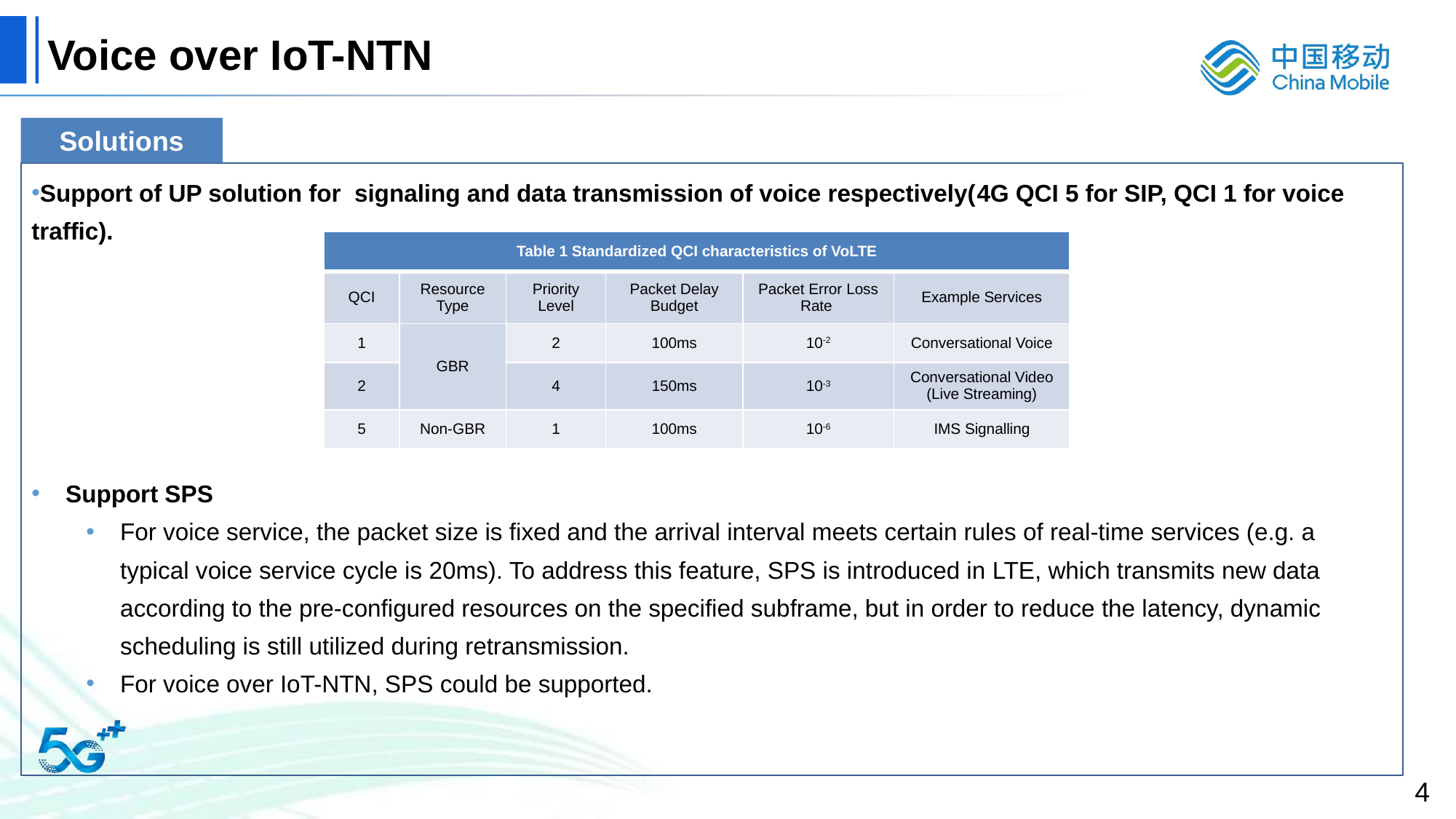

# Voice over IoT-NTN
Solutions

Support of UP solution for  signaling and data transmission of voice respectively(4G QCI 5 for SIP, QCI 1 for voice traffic).
| Table 1 Standardized QCI characteristics of VoLTE |  |  |  |  |  |
| --- | --- | --- | --- | --- | --- |
| QCI | Resource Type | Priority Level | Packet Delay Budget | Packet Error Loss Rate | Example Services |
| 1 | GBR | 2 | 100ms | 10-2 | Conversational Voice |
| 2 |  | 4 | 150ms | 10-3 | Conversational Video (Live Streaming) |
| 5 | Non-GBR | 1 | 100ms | 10-6 | IMS Signalling |
Support SPS
For voice service, the packet size is fixed and the arrival interval meets certain rules of real-time services (e.g. a typical voice service cycle is 20ms). To address this feature, SPS is introduced in LTE, which transmits new data according to the pre-configured resources on the specified subframe, but in order to reduce the latency, dynamic scheduling is still utilized during retransmission.
For voice over IoT-NTN, SPS could be supported.